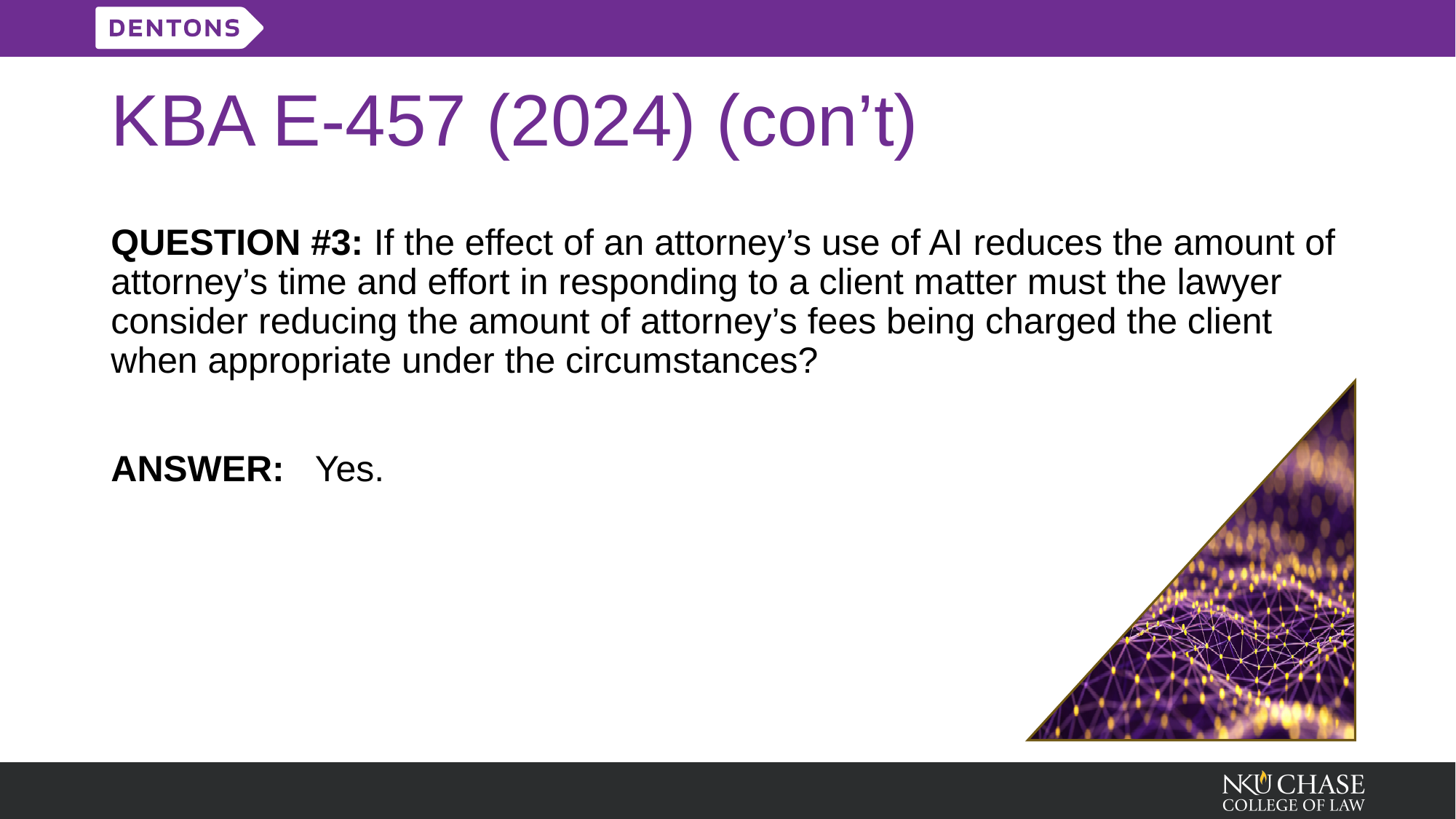

# KBA E-457 (2024) (con’t)
QUESTION #3: If the effect of an attorney’s use of AI reduces the amount of attorney’s time and effort in responding to a client matter must the lawyer consider reducing the amount of attorney’s fees being charged the client when appropriate under the circumstances?

ANSWER:   Yes.